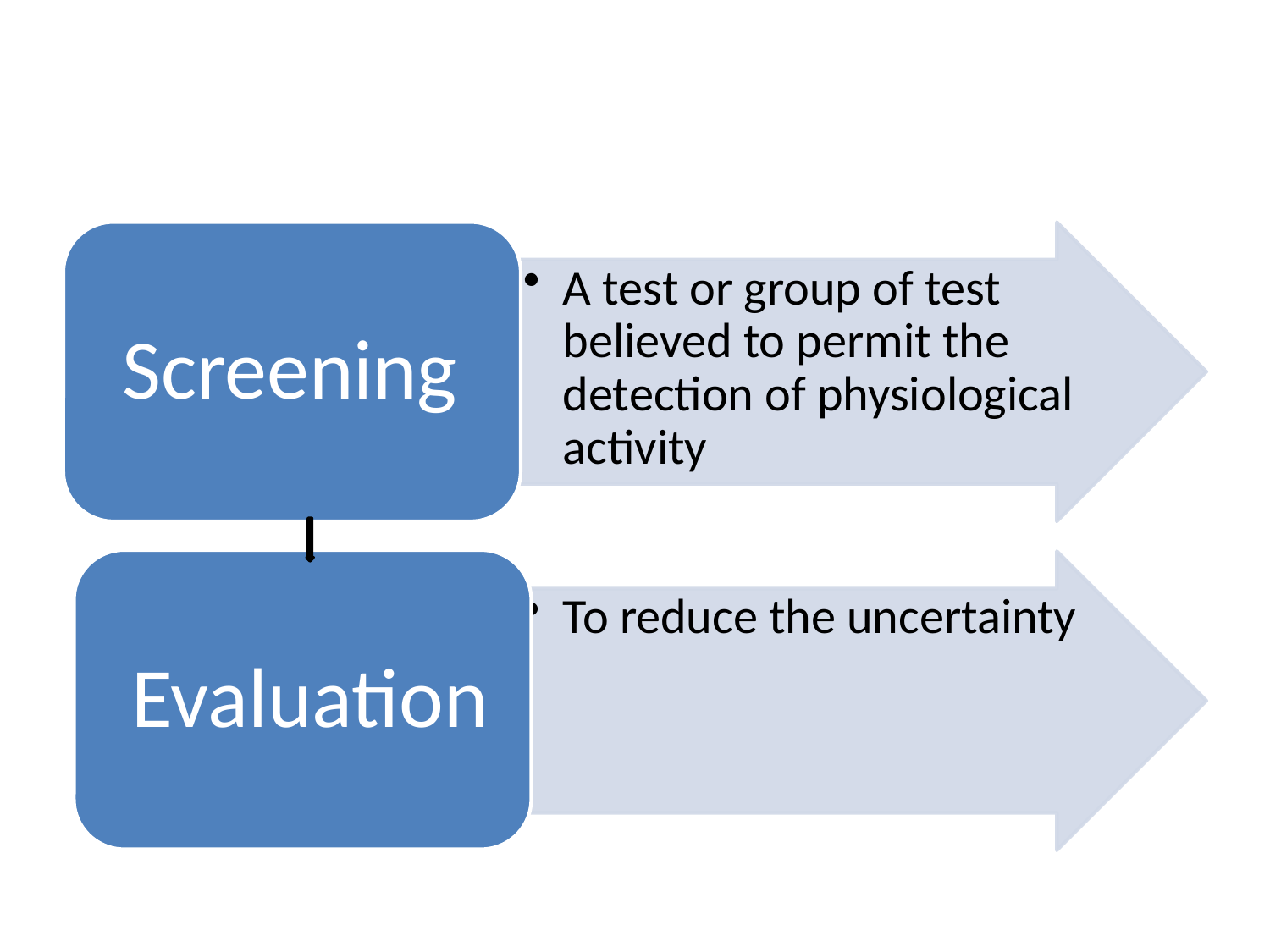

A test or group of test believed to permit the detection of physiological activity
Screening
To reduce the uncertainty
Evaluation